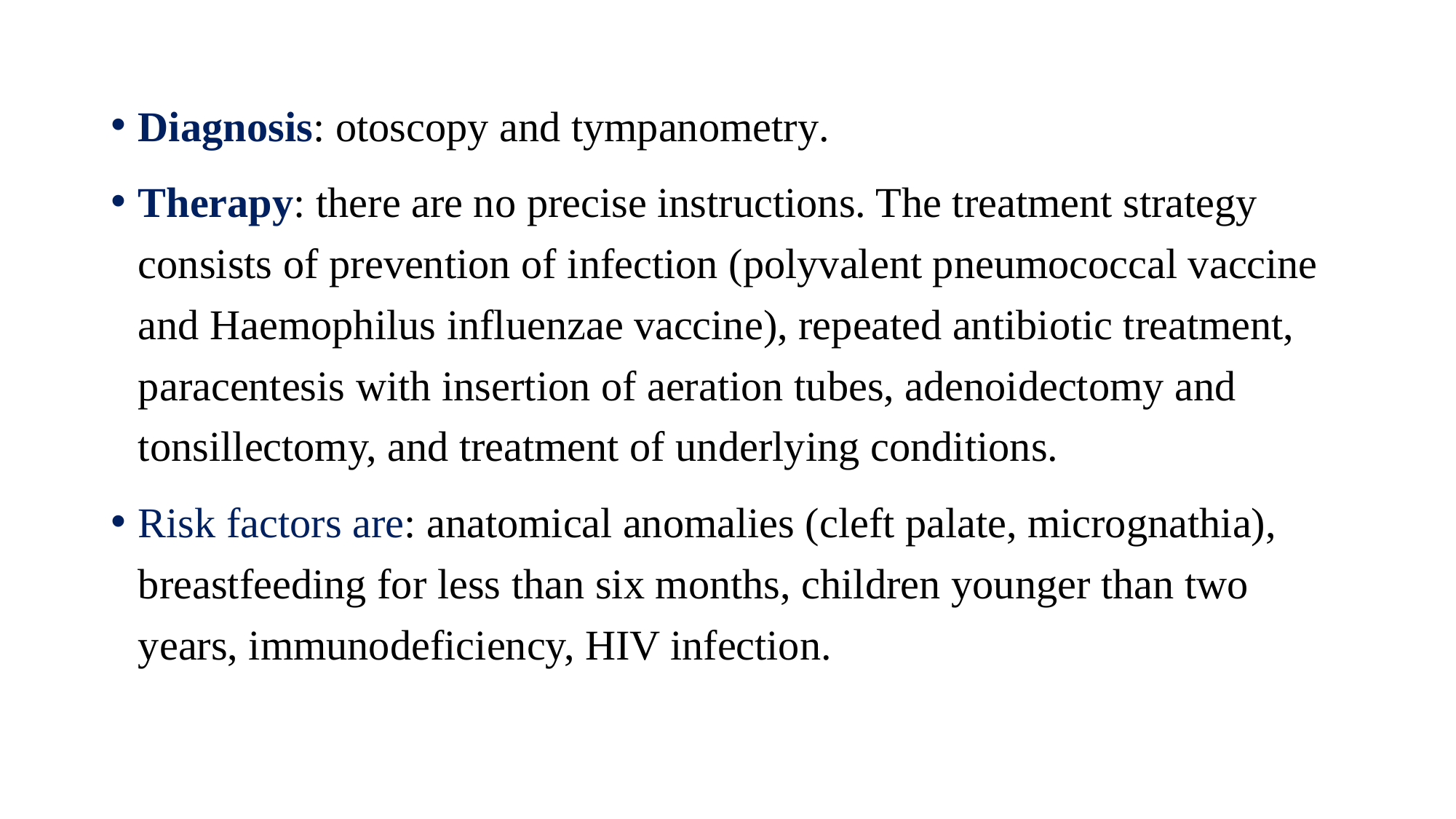

Diagnosis: otoscopy and tympanometry.
Therapy: there are no precise instructions. The treatment strategy consists of prevention of infection (polyvalent pneumococcal vaccine and Haemophilus influenzae vaccine), repeated antibiotic treatment, paracentesis with insertion of aeration tubes, adenoidectomy and tonsillectomy, and treatment of underlying conditions.
Risk factors are: anatomical anomalies (cleft palate, micrognathia), breastfeeding for less than six months, children younger than two years, immunodeficiency, HIV infection.